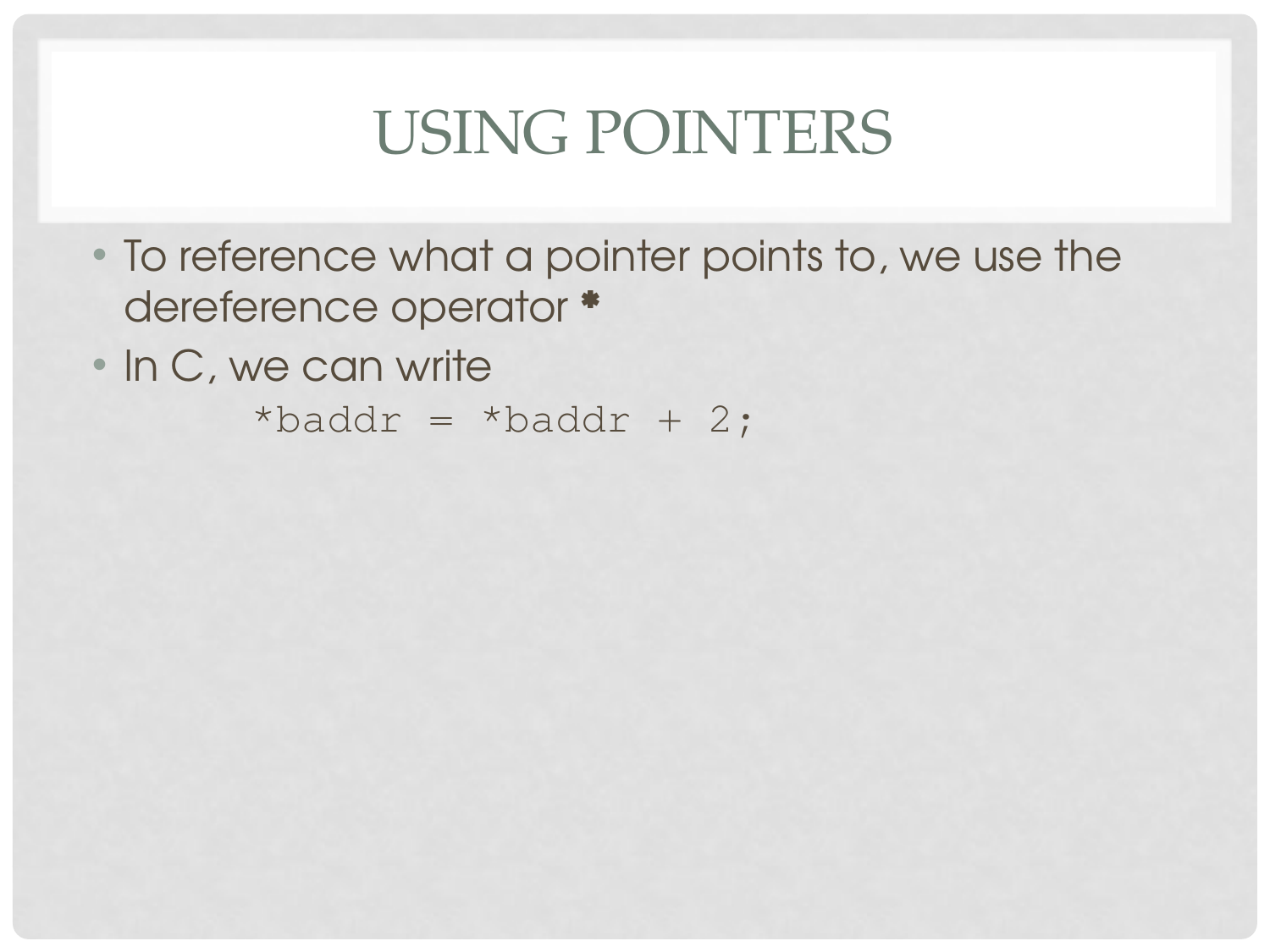

# Using Pointers
To reference what a pointer points to, we use the dereference operator *
In C, we can write
	*baddr = *baddr + 2;